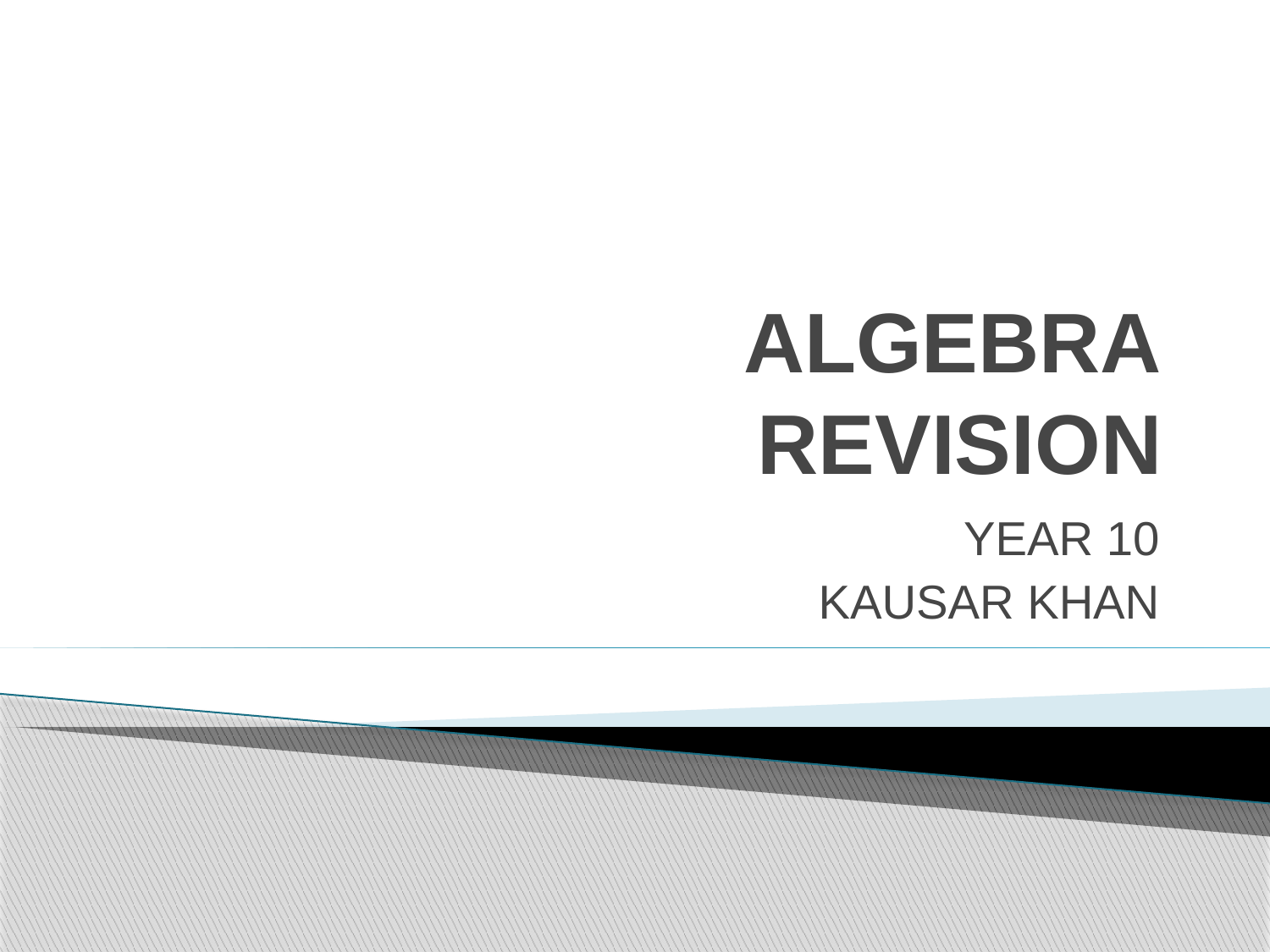

# ALGEBRA REVISION
YEAR 10
KAUSAR KHAN